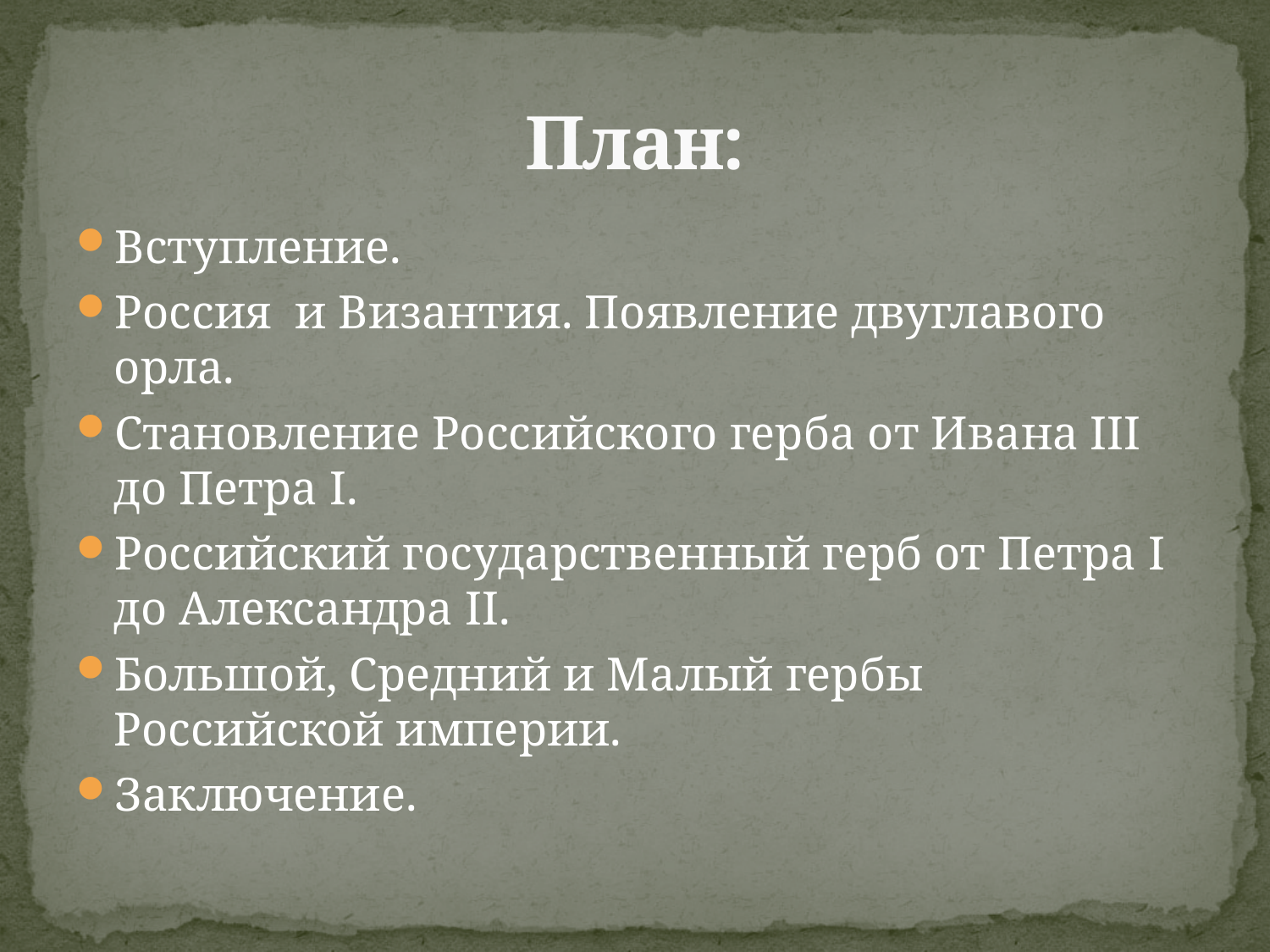

# План:
Вступление.
Россия  и Византия. Появление двуглавого орла.
Становление Российского герба от Ивана III до Петра I.
Российский государственный герб от Петра I до Александра II.
Большой, Средний и Малый гербы Российской империи.
Заключение.